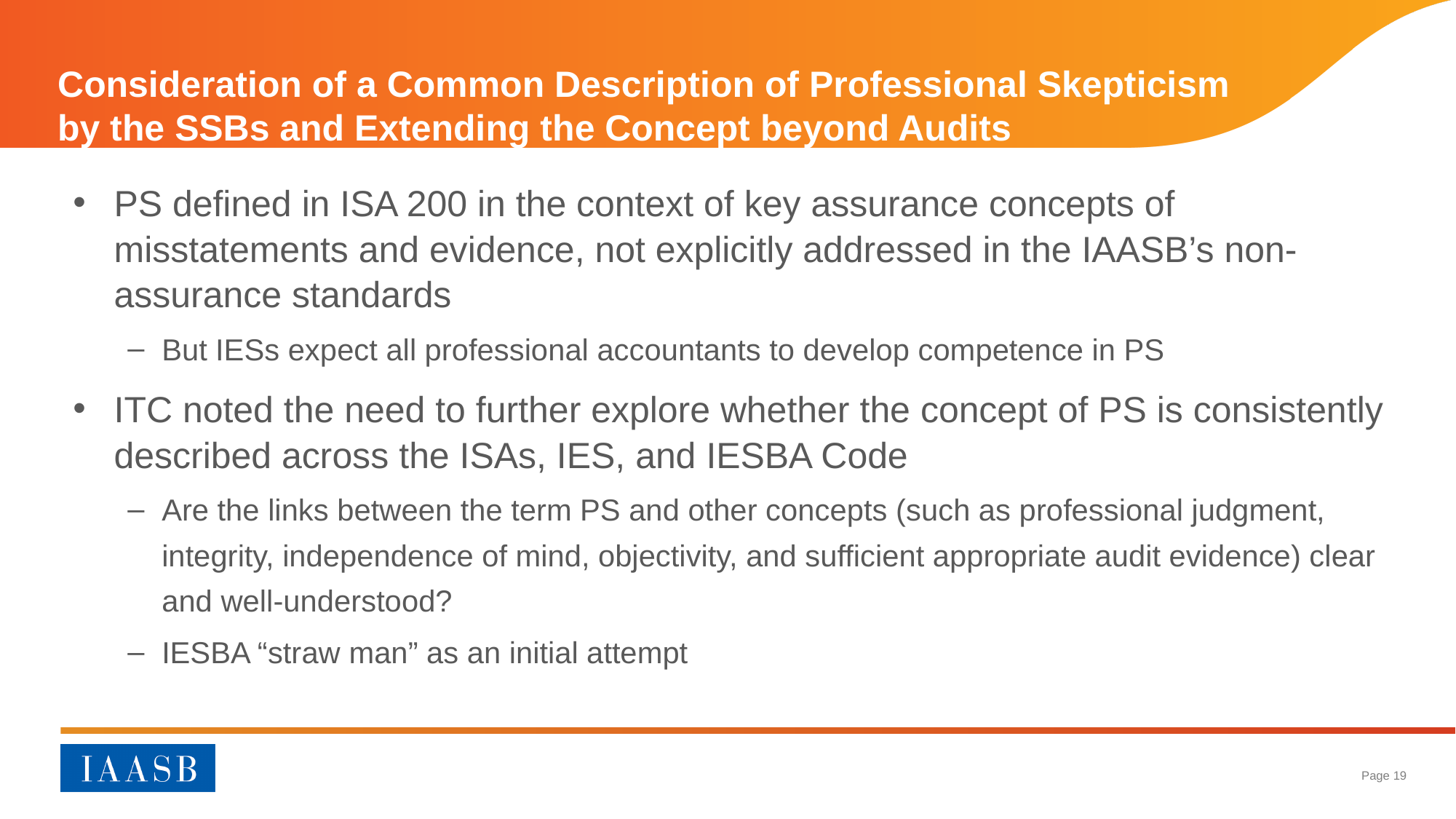

# Consideration of a Common Description of Professional Skepticism by the SSBs and Extending the Concept beyond Audits
PS defined in ISA 200 in the context of key assurance concepts of misstatements and evidence, not explicitly addressed in the IAASB’s non-assurance standards
But IESs expect all professional accountants to develop competence in PS
ITC noted the need to further explore whether the concept of PS is consistently described across the ISAs, IES, and IESBA Code
Are the links between the term PS and other concepts (such as professional judgment, integrity, independence of mind, objectivity, and sufficient appropriate audit evidence) clear and well-understood?
IESBA “straw man” as an initial attempt